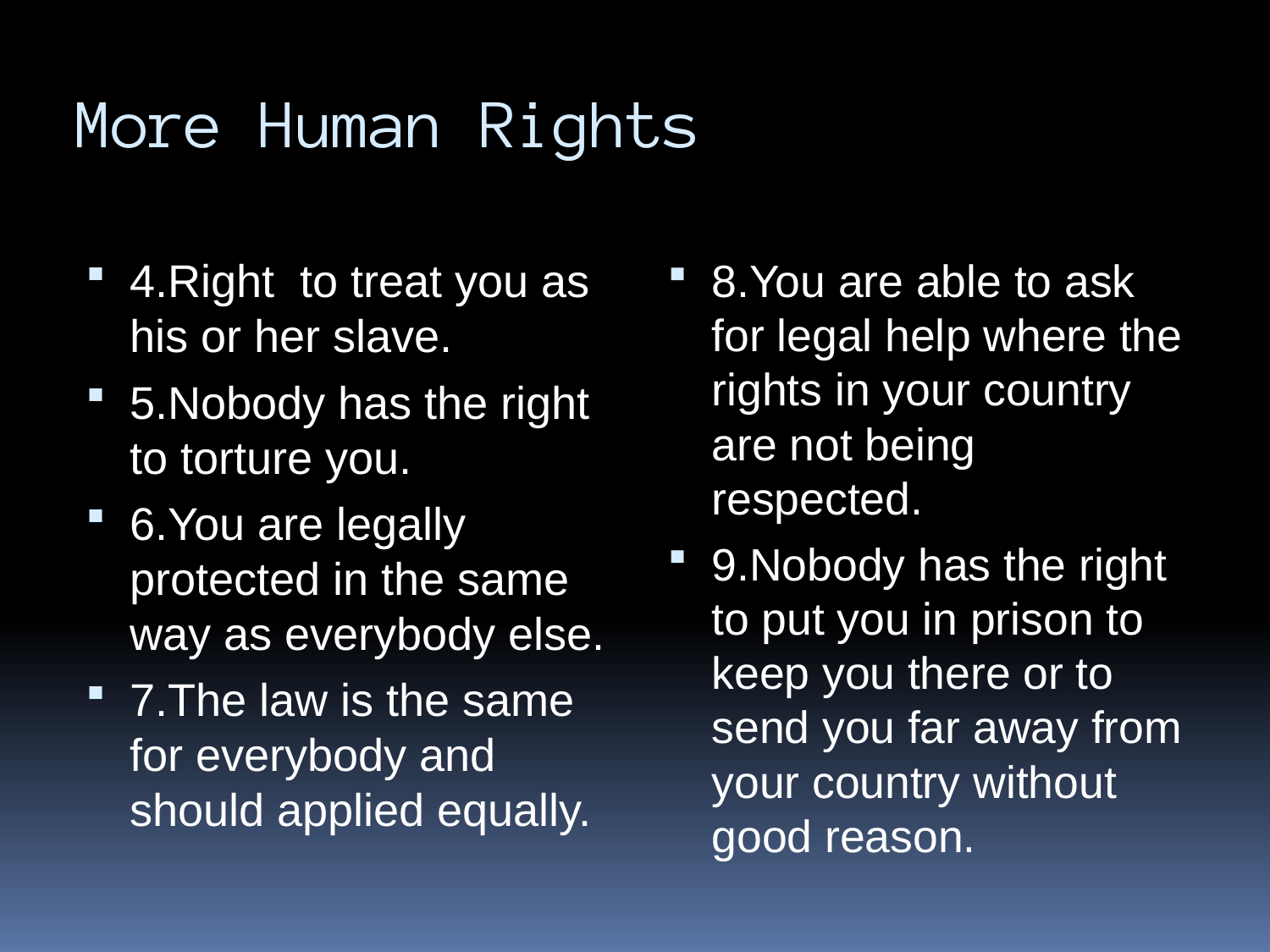

# More Human Rights
4.Right  to treat you as his or her slave.
5.Nobody has the right to torture you.
6.You are legally protected in the same way as everybody else.
7.The law is the same for everybody and should applied equally.

8.You are able to ask for legal help where the rights in your country are not being respected.
9.Nobody has the right to put you in prison to keep you there or to send you far away from your country without good reason.